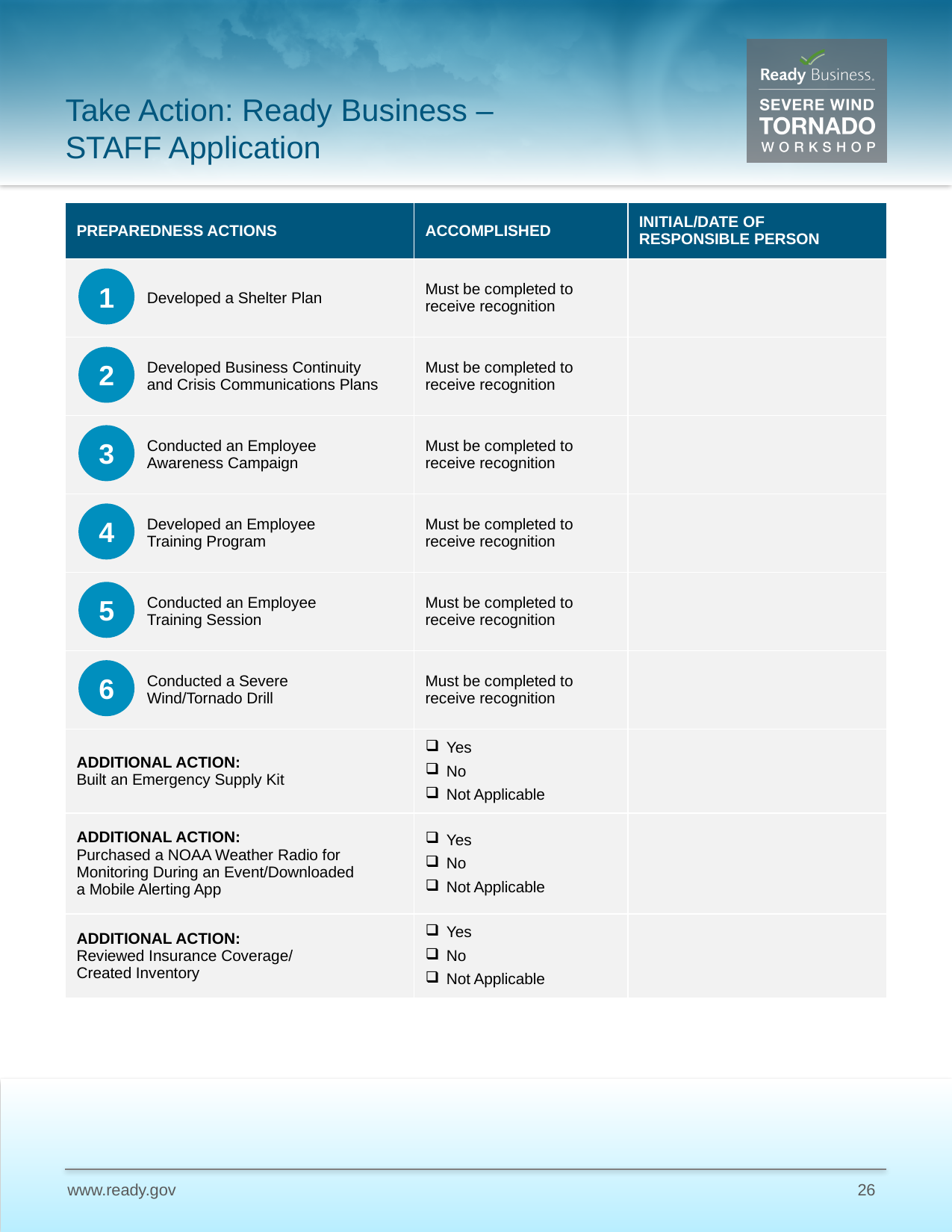

# Take Action: Ready Business – STAFF Application
| PREPAREDNESS ACTIONS | ACCOMPLISHED | INITIAL/DATE OF RESPONSIBLE PERSON |
| --- | --- | --- |
| Developed a Shelter Plan | Must be completed to receive recognition |  |
| Developed Business Continuity and Crisis Communications Plans | Must be completed to receive recognition |  |
| Conducted an Employee Awareness Campaign | Must be completed to receive recognition |  |
| Developed an Employee Training Program | Must be completed to receive recognition |  |
| Conducted an Employee Training Session | Must be completed to receive recognition |  |
| Conducted a Severe Wind/Tornado Drill | Must be completed to receive recognition |  |
| ADDITIONAL ACTION: Built an Emergency Supply Kit | Yes No Not Applicable |  |
| ADDITIONAL ACTION: Purchased a NOAA Weather Radio for Monitoring During an Event/Downloaded a Mobile Alerting App | Yes No Not Applicable |  |
| ADDITIONAL ACTION: Reviewed Insurance Coverage/ Created Inventory | Yes No Not Applicable |  |
1
2
3
4
5
6
26